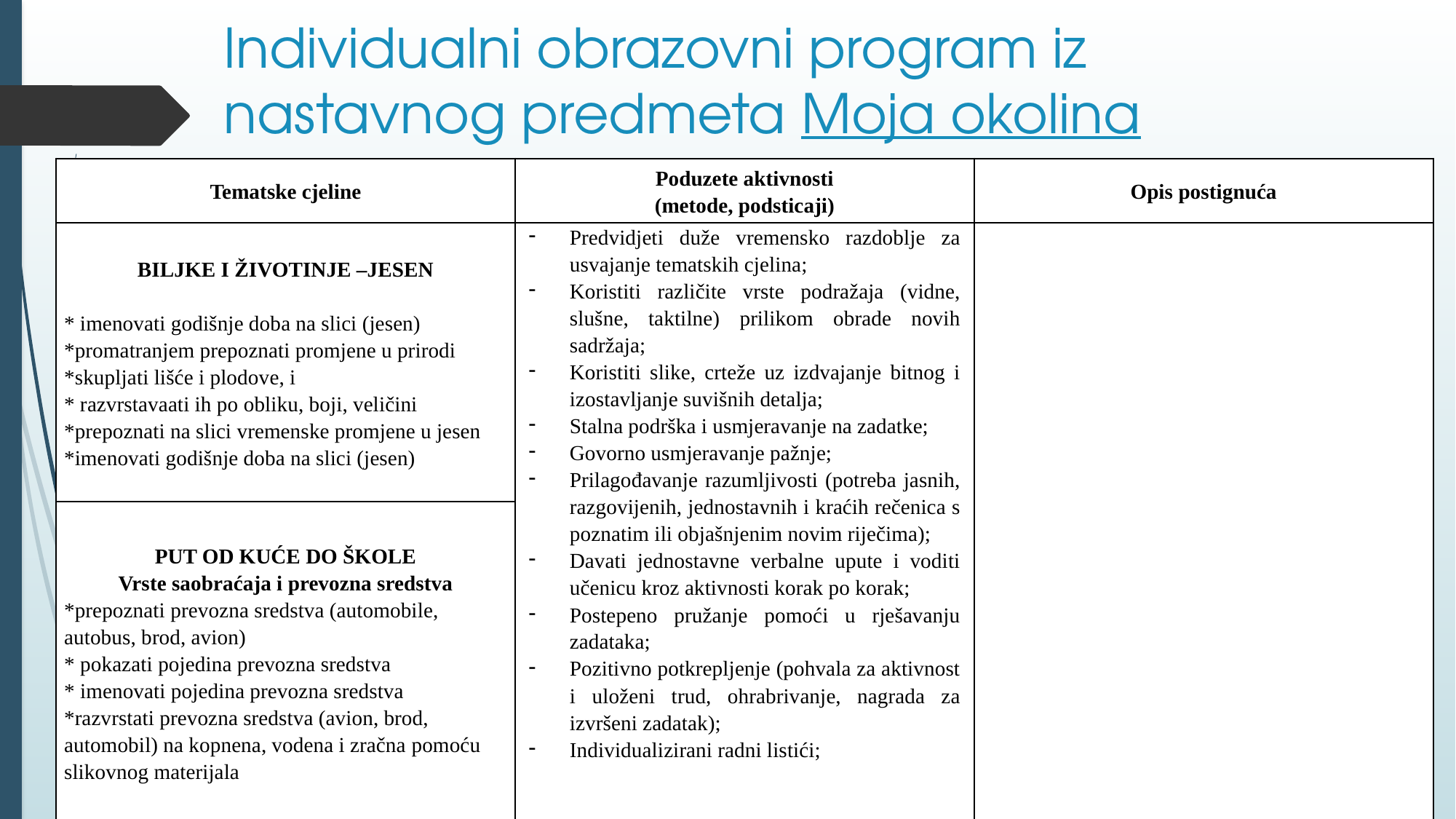

# Individualni obrazovni program iz nastavnog predmeta Moja okolina
| Tematske cjeline | Poduzete aktivnosti (metode, podsticaji) | Opis postignuća |
| --- | --- | --- |
| BILJKE I ŽIVOTINJE –JESEN   \* imenovati godišnje doba na slici (jesen) \*promatranjem prepoznati promjene u prirodi \*skupljati lišće i plodove, i \* razvrstavaati ih po obliku, boji, veličini \*prepoznati na slici vremenske promjene u jesen \*imenovati godišnje doba na slici (jesen) | Predvidjeti duže vremensko razdoblje za usvajanje tematskih cjelina; Koristiti različite vrste podražaja (vidne, slušne, taktilne) prilikom obrade novih sadržaja; Koristiti slike, crteže uz izdvajanje bitnog i izostavljanje suvišnih detalja; Stalna podrška i usmjeravanje na zadatke; Govorno usmjeravanje pažnje; Prilagođavanje razumljivosti (potreba jasnih, razgovijenih, jednostavnih i kraćih rečenica s poznatim ili objašnjenim novim riječima); Davati jednostavne verbalne upute i voditi učenicu kroz aktivnosti korak po korak; Postepeno pružanje pomoći u rješavanju zadataka; Pozitivno potkrepljenje (pohvala za aktivnost i uloženi trud, ohrabrivanje, nagrada za izvršeni zadatak); Individualizirani radni listići; |  |
| PUT OD KUĆE DO ŠKOLE Vrste saobraćaja i prevozna sredstva \*prepoznati prevozna sredstva (automobile, autobus, brod, avion) \* pokazati pojedina prevozna sredstva \* imenovati pojedina prevozna sredstva \*razvrstati prevozna sredstva (avion, brod, automobil) na kopnena, vodena i zračna pomoću slikovnog materijala |  |  |